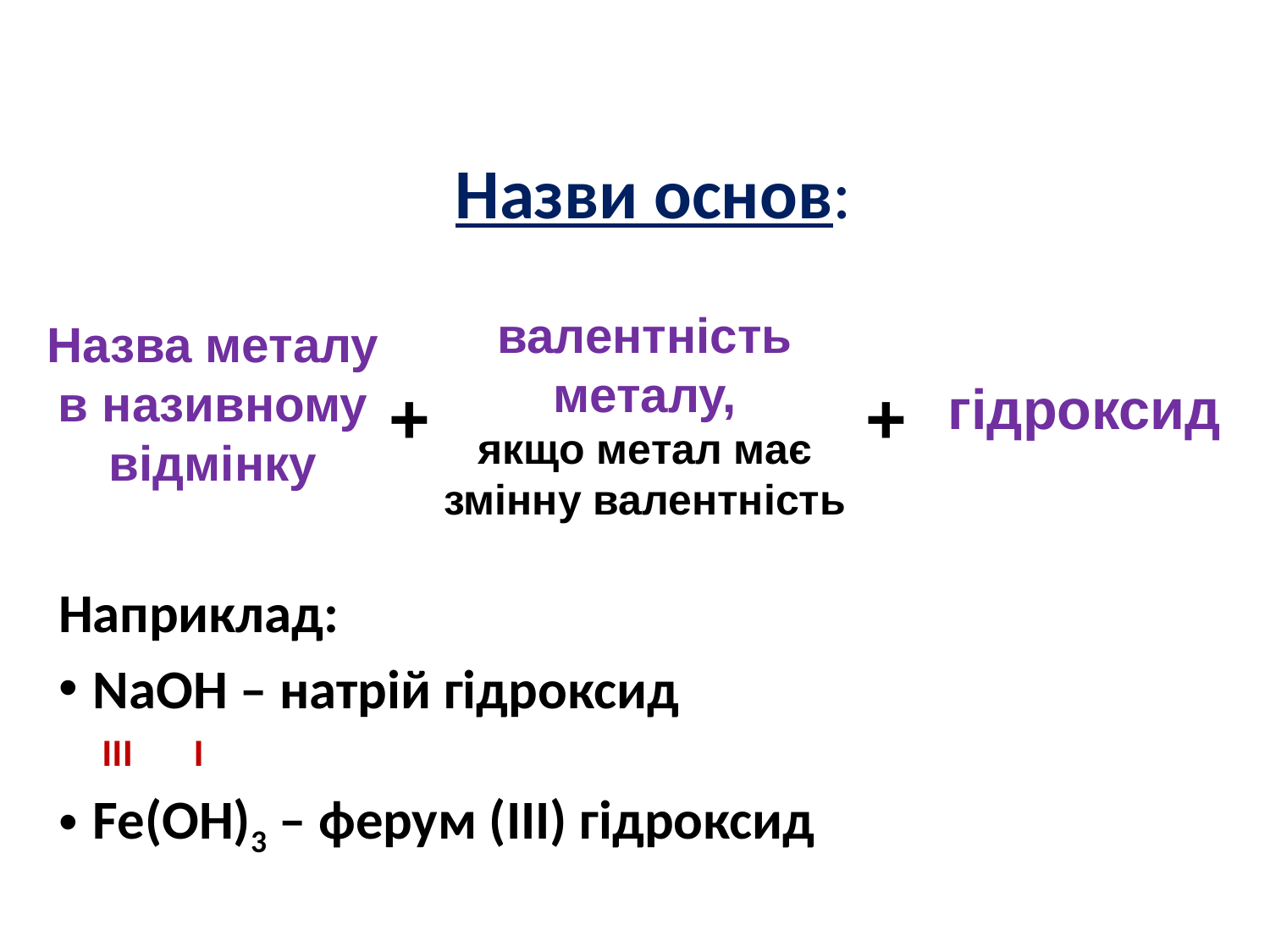

Назви основ:
валентність металу,
якщо метал має змінну валентність
Назва металу в називному відмінку
+
+
гідроксид
Наприклад:
NaOH – натрій гідроксид
     III       I
Fe(OH)3 – ферум (ІІІ) гідроксид